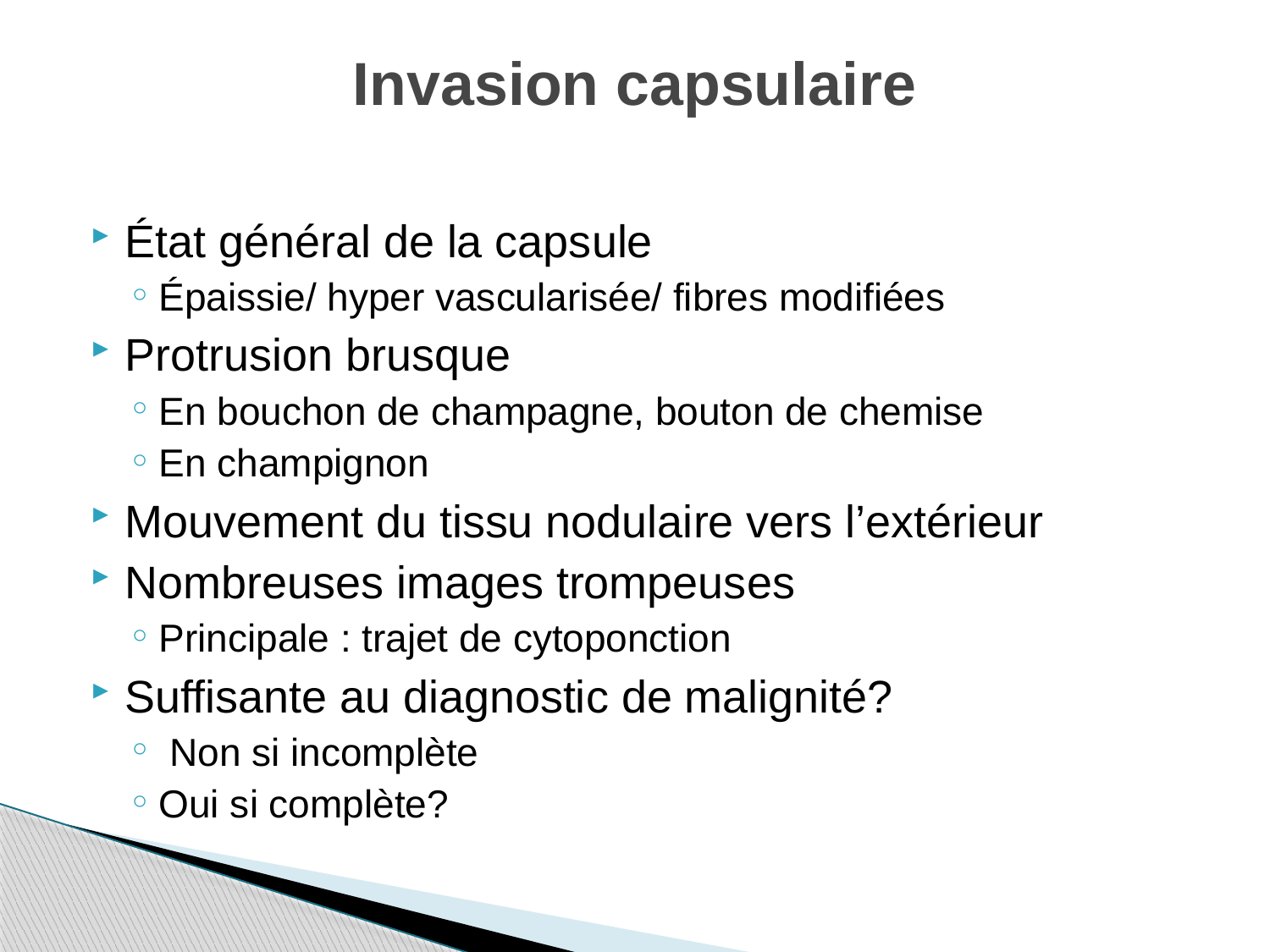

# Invasion capsulaire
État général de la capsule
Épaissie/ hyper vascularisée/ fibres modifiées
Protrusion brusque
En bouchon de champagne, bouton de chemise
En champignon
Mouvement du tissu nodulaire vers l’extérieur
Nombreuses images trompeuses
Principale : trajet de cytoponction
Suffisante au diagnostic de malignité?
 Non si incomplète
Oui si complète?